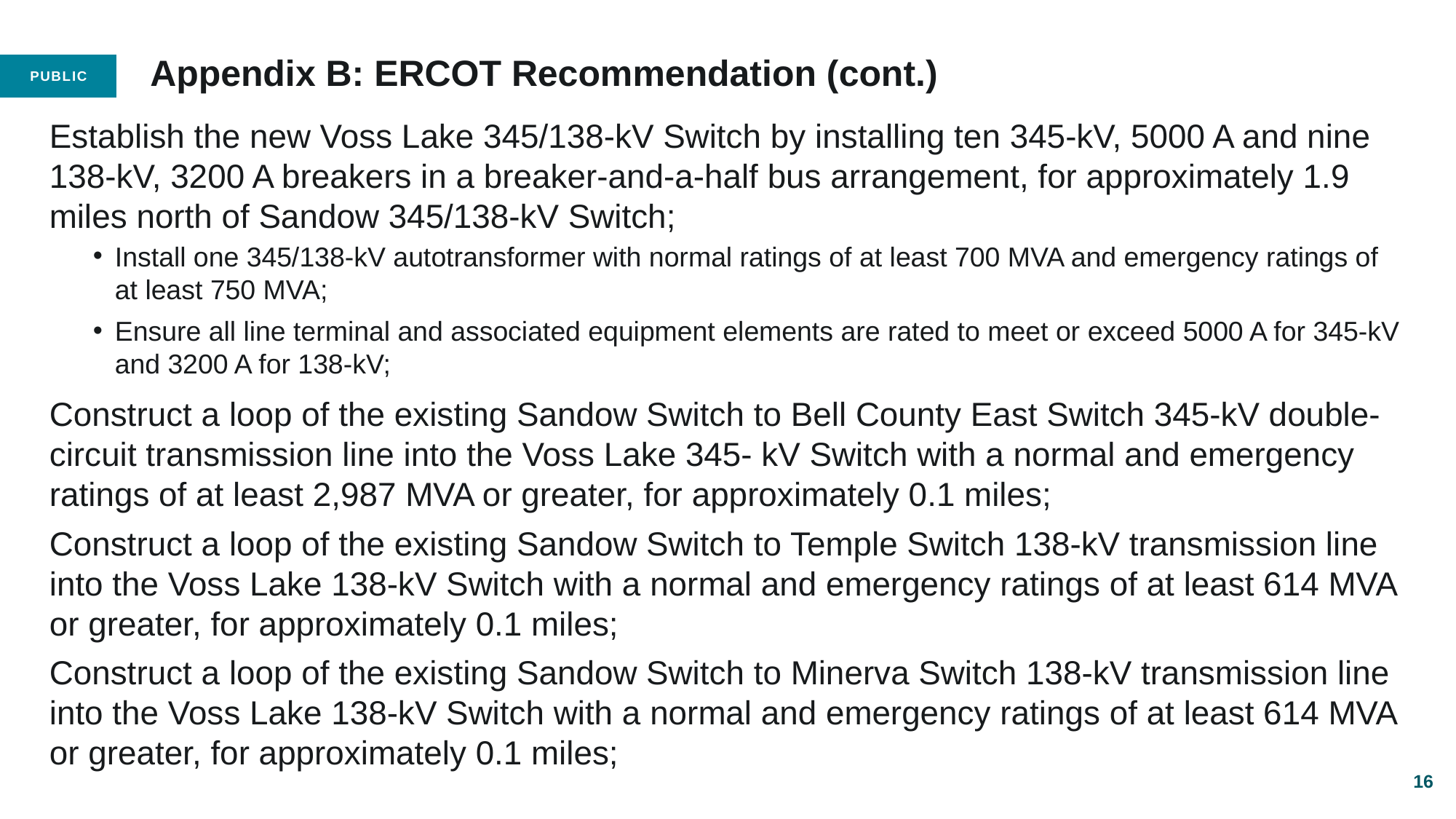

# Appendix B: ERCOT Recommendation (cont.)
Establish the new Voss Lake 345/138-kV Switch by installing ten 345-kV, 5000 A and nine 138-kV, 3200 A breakers in a breaker-and-a-half bus arrangement, for approximately 1.9 miles north of Sandow 345/138-kV Switch;
Install one 345/138-kV autotransformer with normal ratings of at least 700 MVA and emergency ratings of at least 750 MVA;
Ensure all line terminal and associated equipment elements are rated to meet or exceed 5000 A for 345-kV and 3200 A for 138-kV;
Construct a loop of the existing Sandow Switch to Bell County East Switch 345-kV double-circuit transmission line into the Voss Lake 345- kV Switch with a normal and emergency ratings of at least 2,987 MVA or greater, for approximately 0.1 miles;
Construct a loop of the existing Sandow Switch to Temple Switch 138-kV transmission line into the Voss Lake 138-kV Switch with a normal and emergency ratings of at least 614 MVA or greater, for approximately 0.1 miles;
Construct a loop of the existing Sandow Switch to Minerva Switch 138-kV transmission line into the Voss Lake 138-kV Switch with a normal and emergency ratings of at least 614 MVA or greater, for approximately 0.1 miles;
16